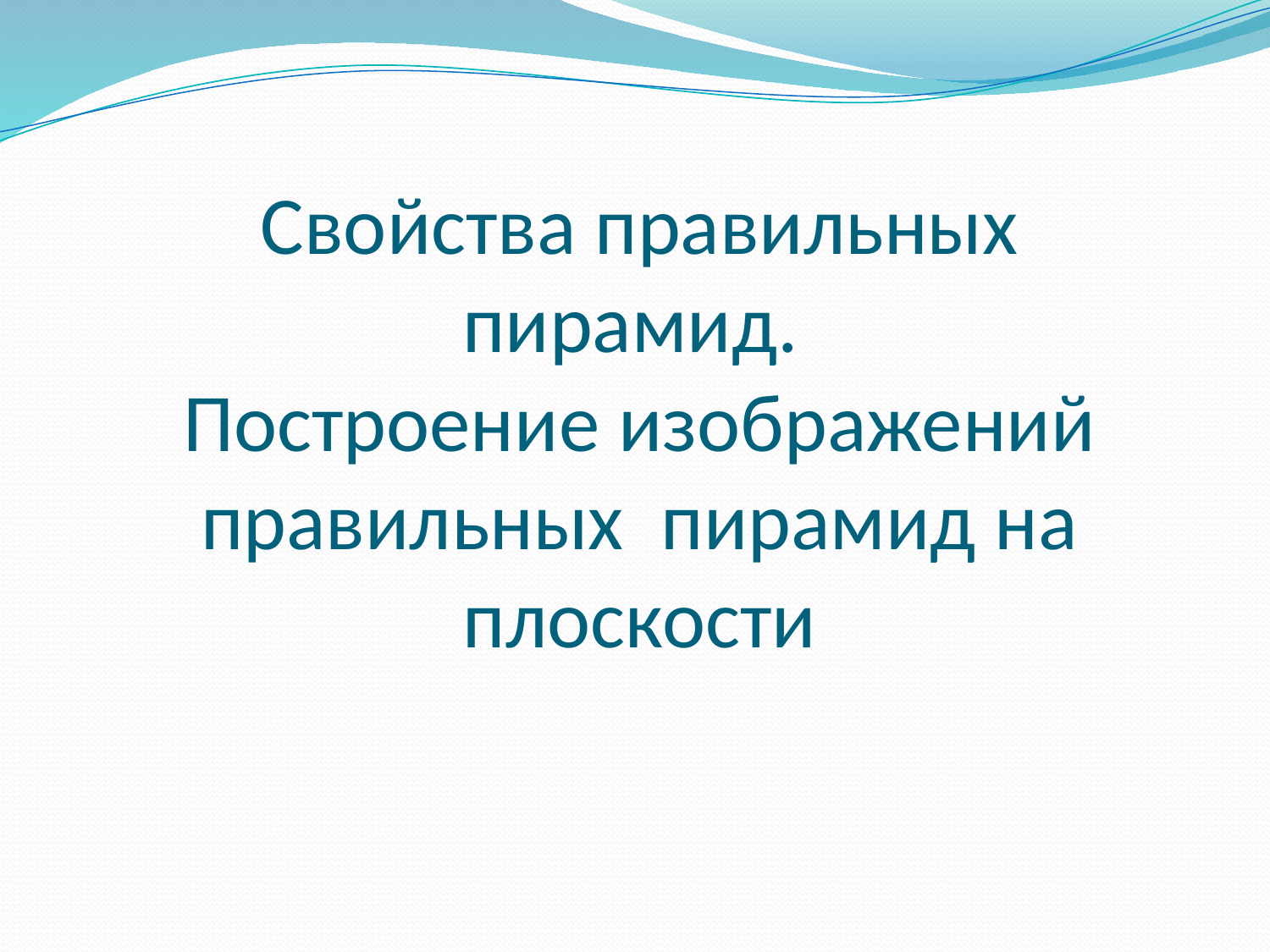

Свойства правильных пирамид.
Построение изображений правильных  пирамид на плоскости